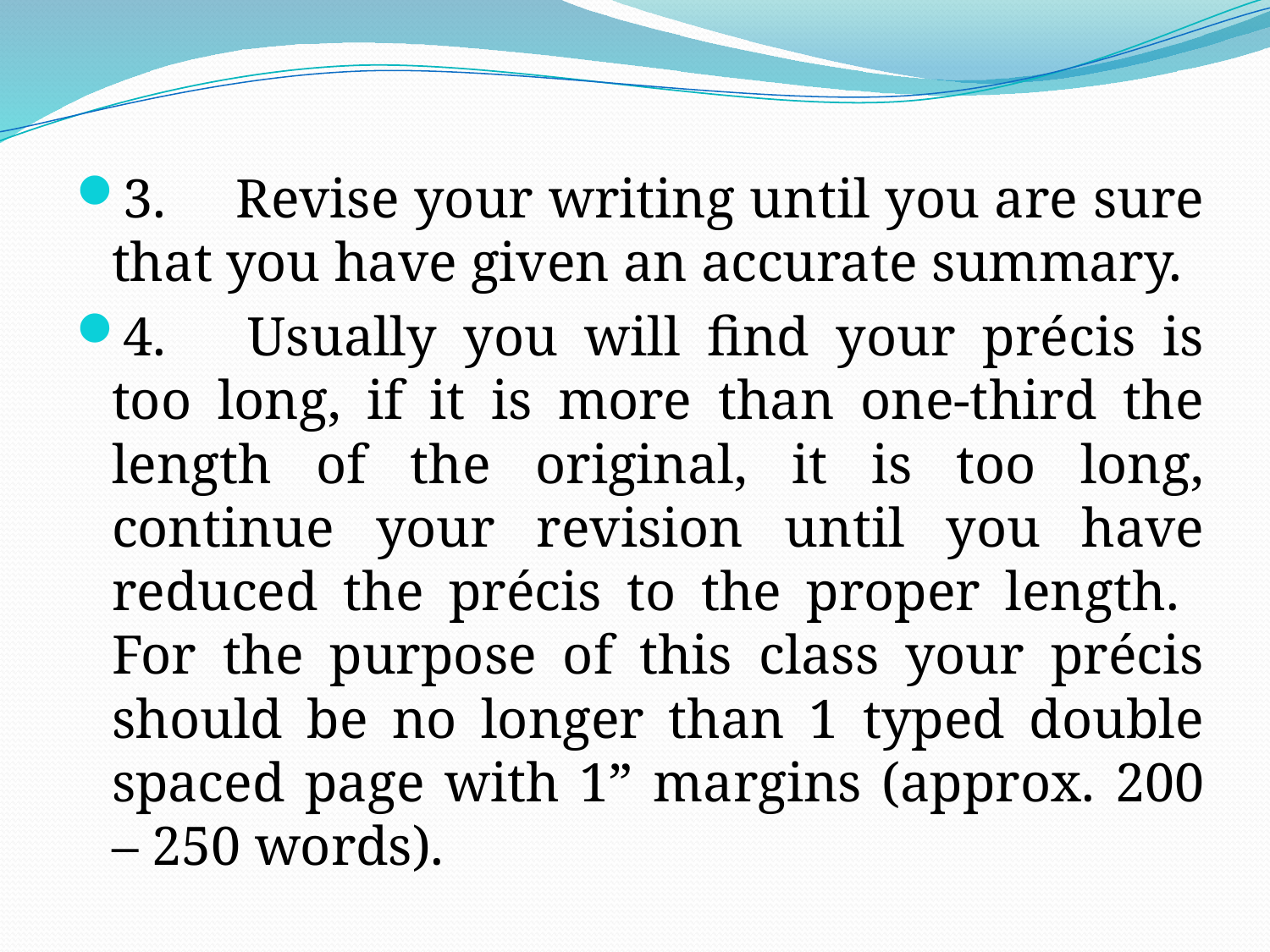

3.     Revise your writing until you are sure that you have given an accurate summary.
4.     Usually you will find your précis is too long, if it is more than one-third the length of the original, it is too long, continue your revision until you have reduced the précis to the proper length.  For the purpose of this class your précis should be no longer than 1 typed double spaced page with 1” margins (approx. 200 – 250 words).